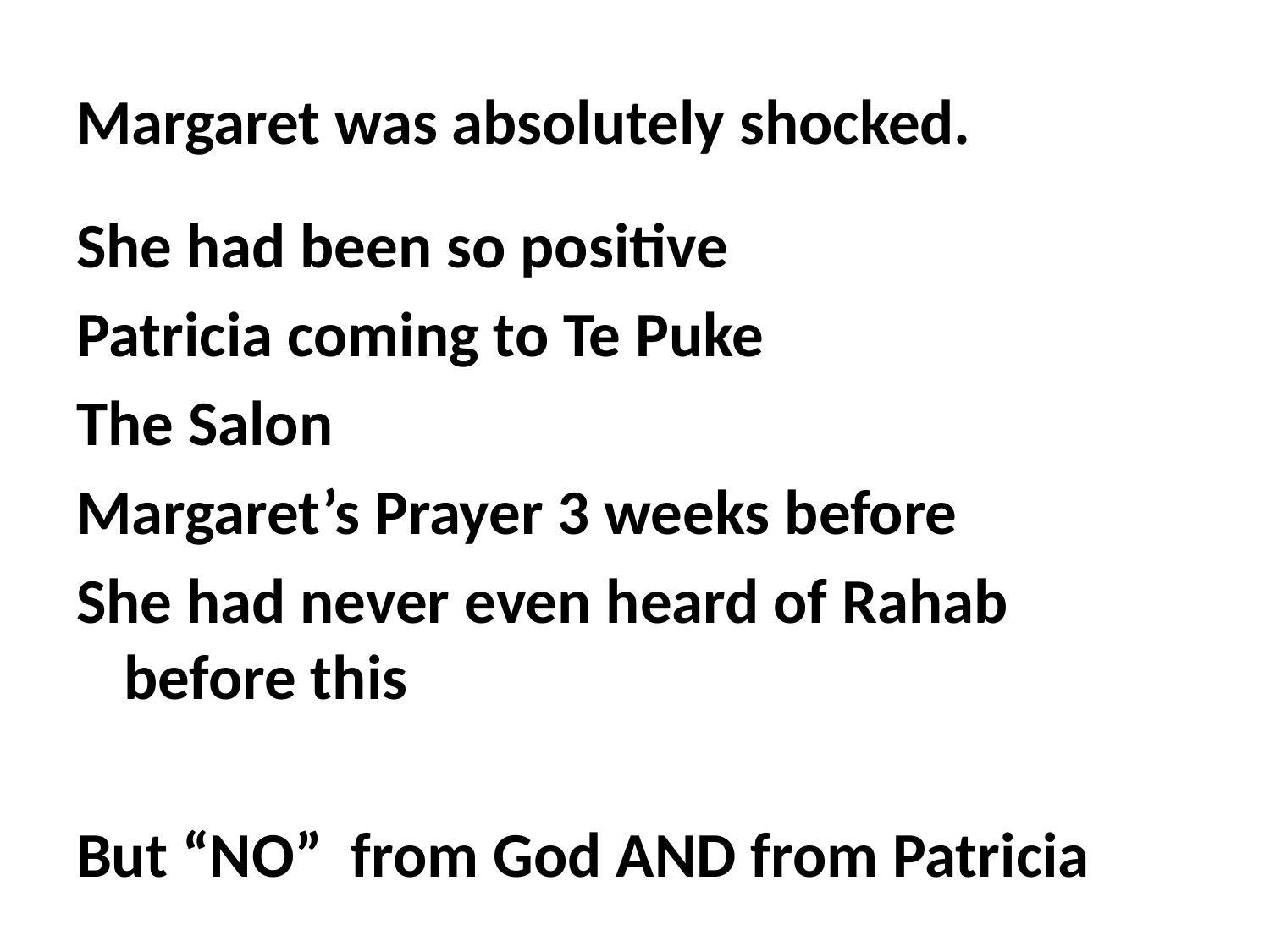

Margaret was absolutely shocked.

She had been so positive
Patricia coming to Te Puke
The Salon
Margaret’s Prayer 3 weeks before
She had never even heard of Rahab before this

But “NO”  from God AND from Patricia